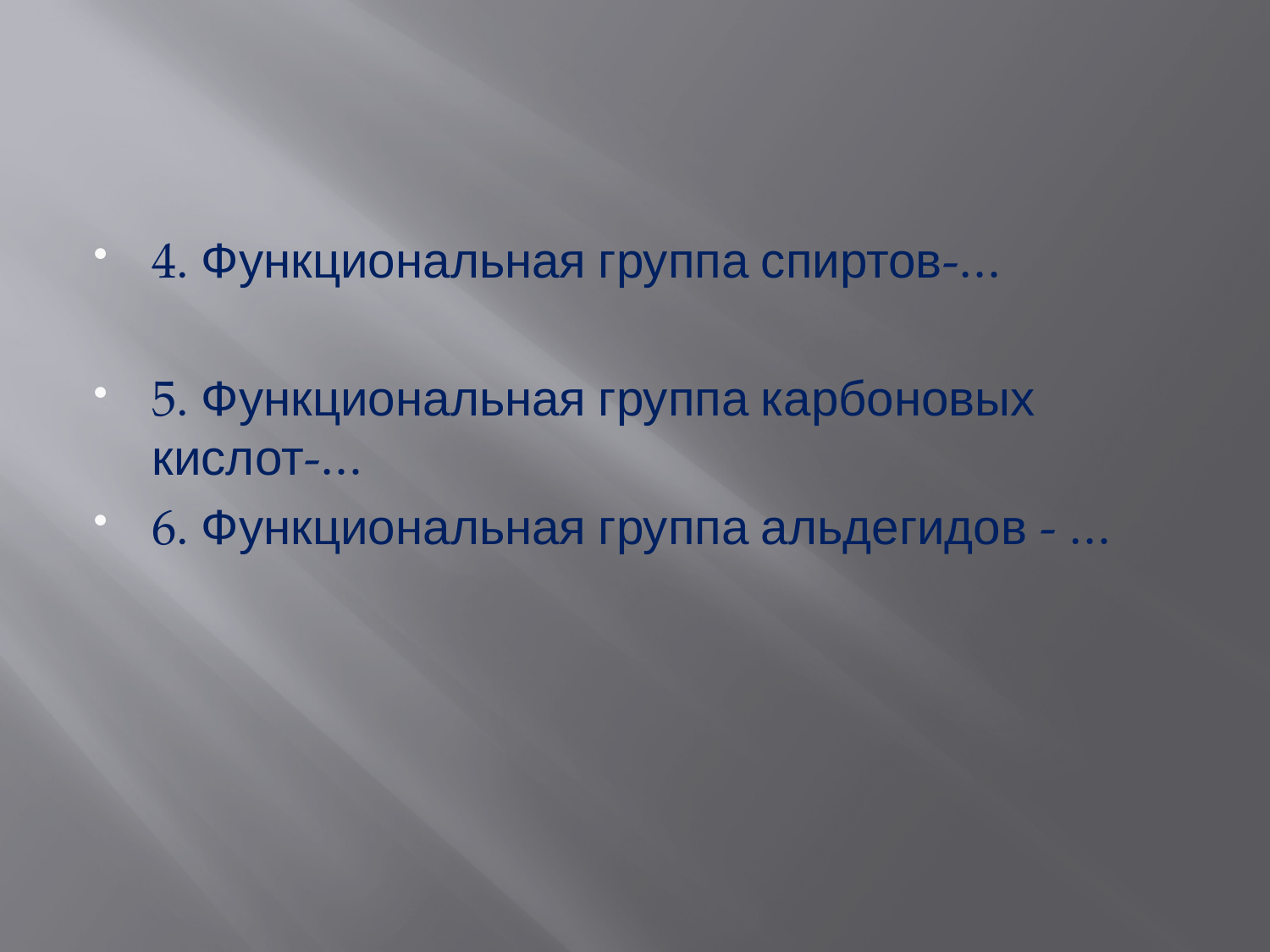

#
4. Функциональная группа спиртов-…

5. Функциональная группа карбоновых кислот-…
6. Функциональная группа альдегидов - …